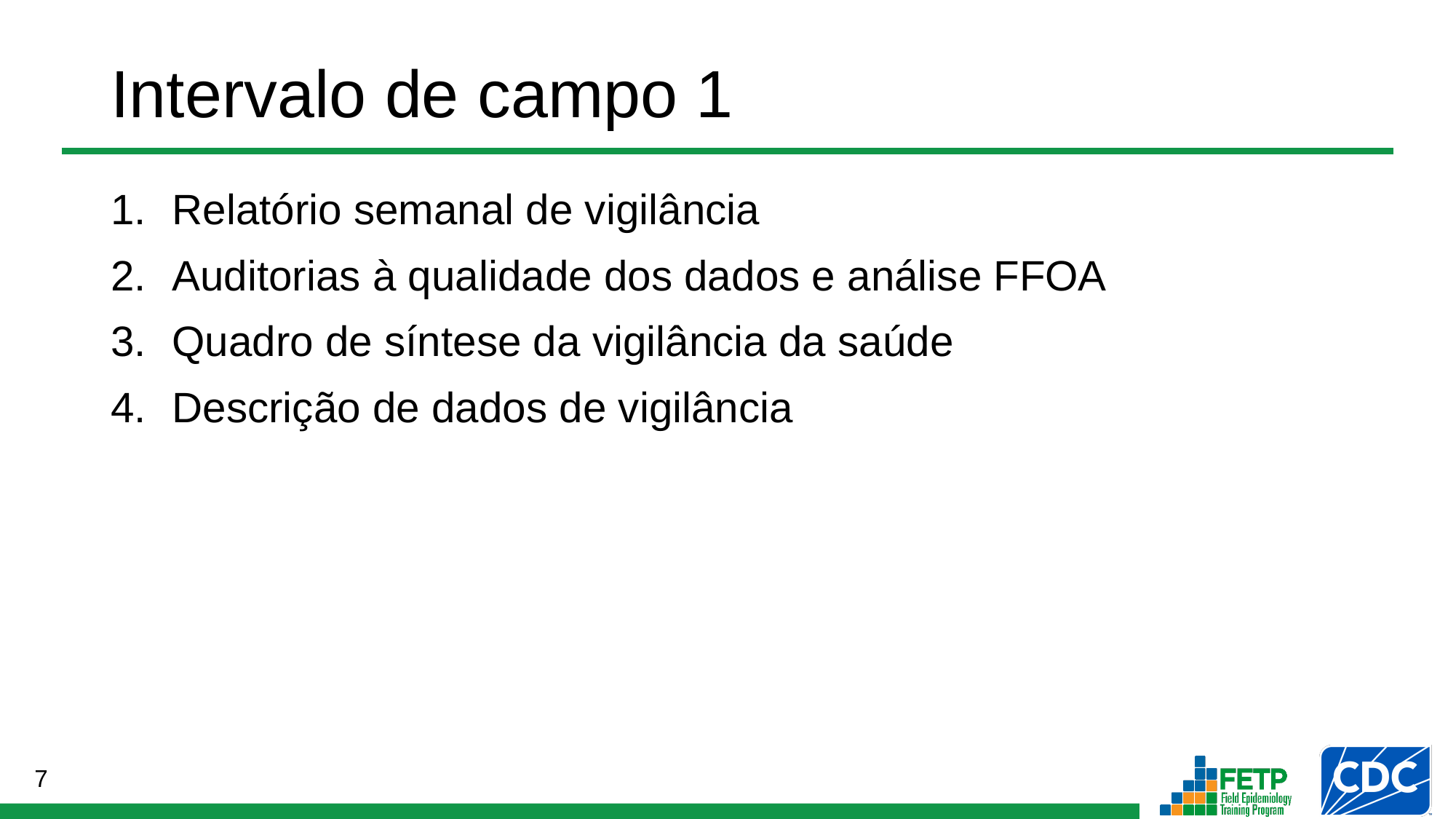

# Intervalo de campo 1
Relatório semanal de vigilância
Auditorias à qualidade dos dados e análise FFOA
Quadro de síntese da vigilância da saúde
Descrição de dados de vigilância